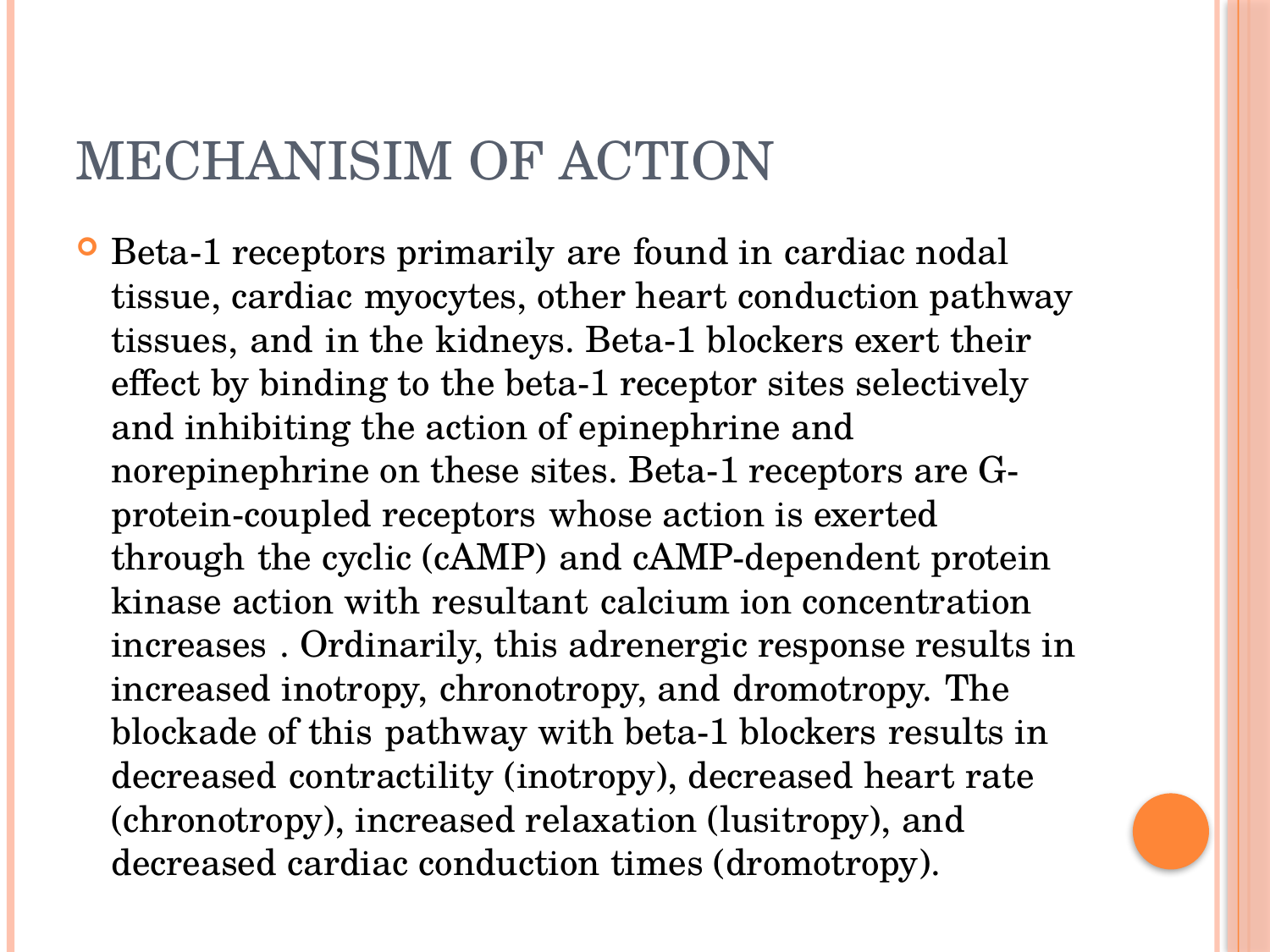

# Mechanisim of action
Beta-1 receptors primarily are found in cardiac nodal tissue, cardiac myocytes, other heart conduction pathway tissues, and in the kidneys. Beta-1 blockers exert their effect by binding to the beta-1 receptor sites selectively and inhibiting the action of epinephrine and norepinephrine on these sites. Beta-1 receptors are G-protein-coupled receptors whose action is exerted through the cyclic (cAMP) and cAMP-dependent protein kinase action with resultant calcium ion concentration increases . Ordinarily, this adrenergic response results in increased inotropy, chronotropy, and dromotropy. The blockade of this pathway with beta-1 blockers results in decreased contractility (inotropy), decreased heart rate (chronotropy), increased relaxation (lusitropy), and decreased cardiac conduction times (dromotropy).